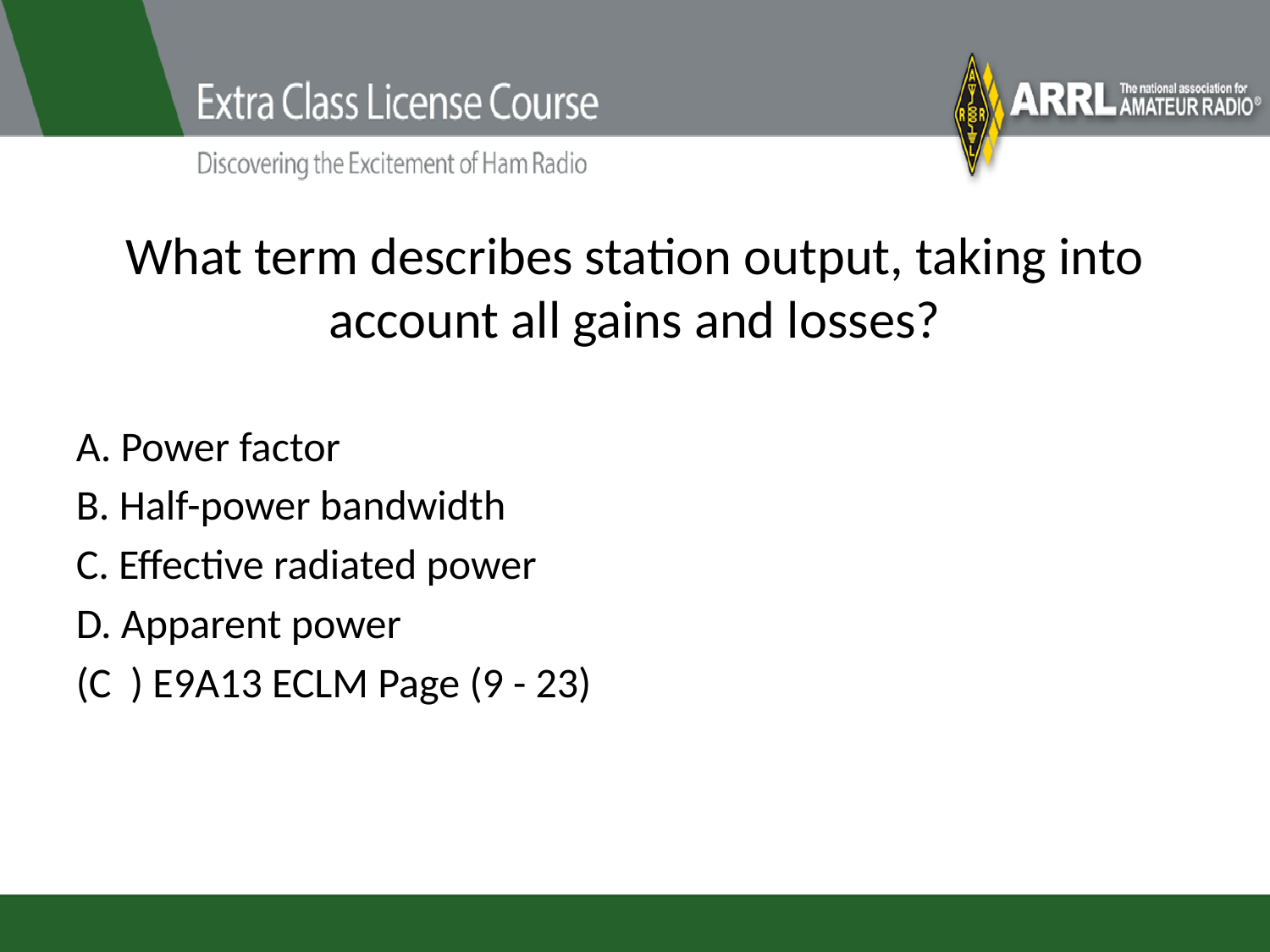

# What term describes station output, taking into account all gains and losses?
A. Power factor
B. Half-power bandwidth
C. Effective radiated power
D. Apparent power
(C  ) E9A13 ECLM Page (9 - 23)